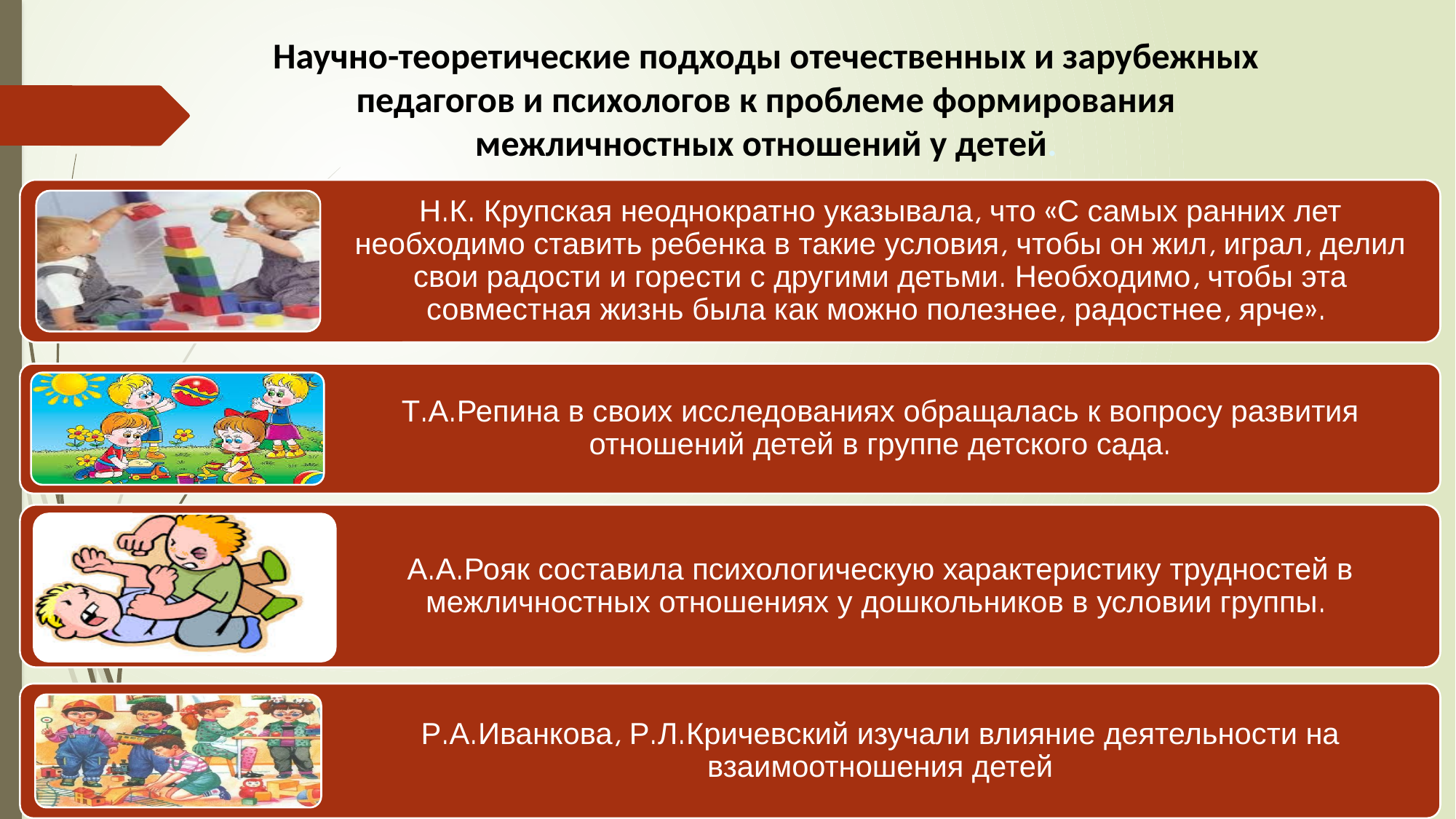

# Научно-теоретические подходы отечественных и зарубежных педагогов и психологов к проблеме формирования межличностных отношений у детей.
Н.К. Крупская неоднократно указывала, что «С самых ранних лет необходимо ставить ребенка в такие условия, чтобы он жил, играл, делил свои радости и горести с другими детьми. Необходимо, чтобы эта совместная жизнь была как можно полезнее, радостнее, ярче».
Т.А.Репина в своих исследованиях обращалась к вопросу развития отношений детей в группе детского сада.
А.А.Рояк составила психологическую характеристику трудностей в межличностных отношениях у дошкольников в условии группы.
Р.А.Иванкова, Р.Л.Кричевский изучали влияние деятельности на взаимоотношения детей